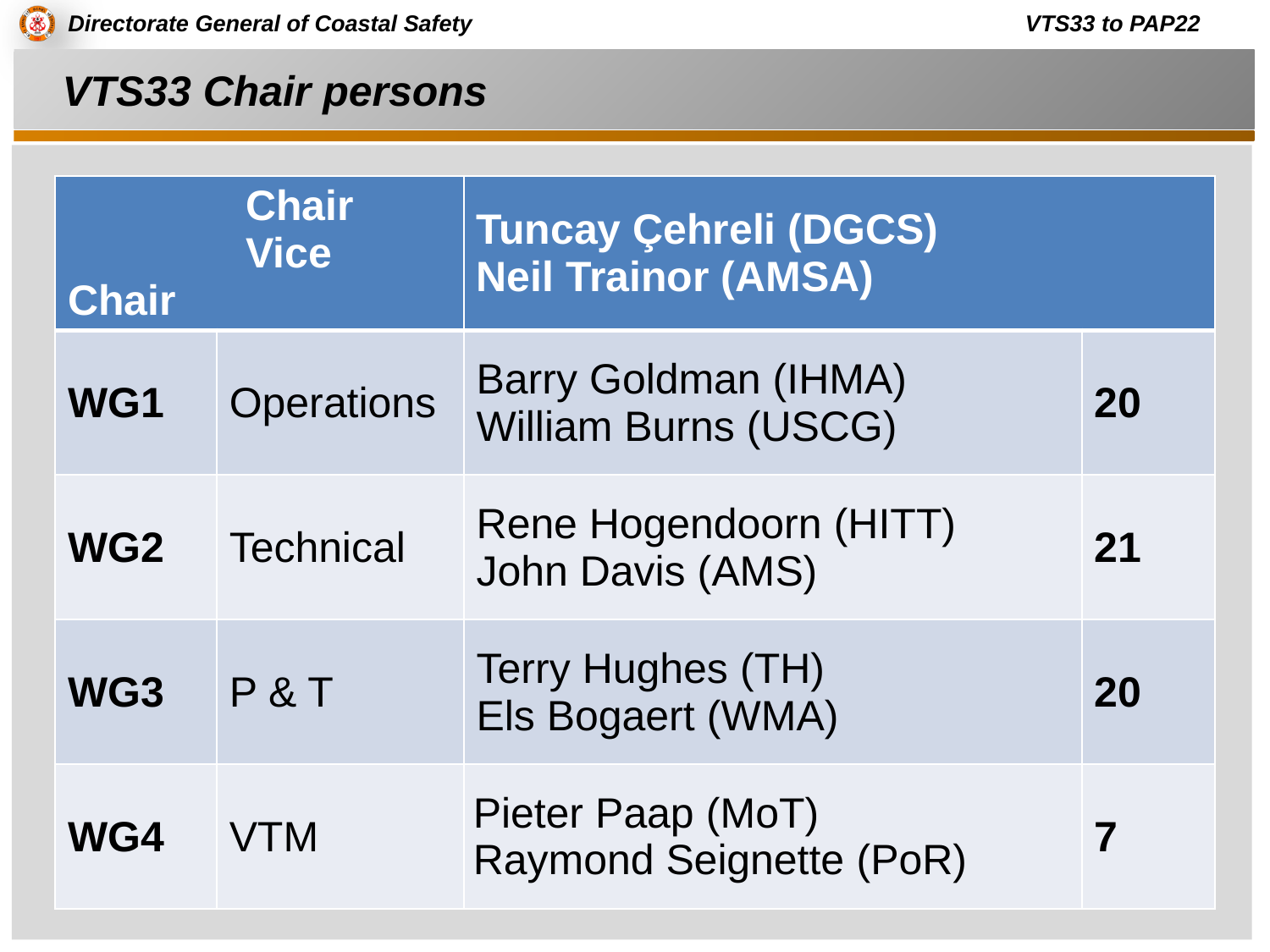

# VTS33 Chair persons
| Chair Vice Chair |  | Tuncay Çehreli (DGCS) Neil Trainor (AMSA) |  |
| --- | --- | --- | --- |
| WG1 | Operations | Barry Goldman (IHMA) William Burns (USCG) | 20 |
| WG2 | Technical | Rene Hogendoorn (HITT) John Davis (AMS) | 21 |
| WG3 | P & T | Terry Hughes (TH) Els Bogaert (WMA) | 20 |
| WG4 | VTM | Pieter Paap (MoT) Raymond Seignette (PoR) | 7 |